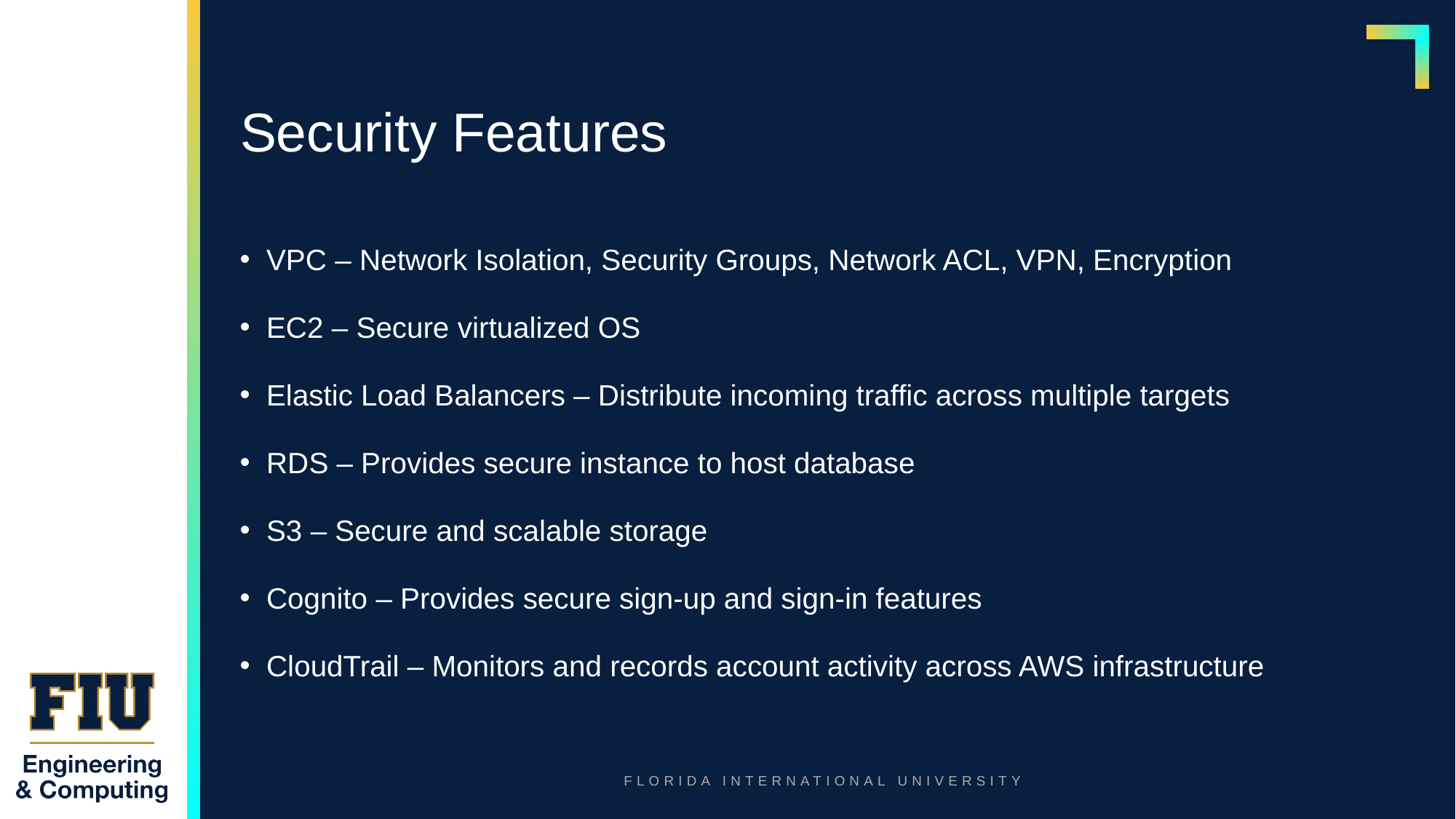

# Security Features
VPC – Network Isolation, Security Groups, Network ACL, VPN, Encryption
EC2 – Secure virtualized OS
Elastic Load Balancers – Distribute incoming traffic across multiple targets
RDS – Provides secure instance to host database
S3 – Secure and scalable storage
Cognito – Provides secure sign-up and sign-in features
CloudTrail – Monitors and records account activity across AWS infrastructure